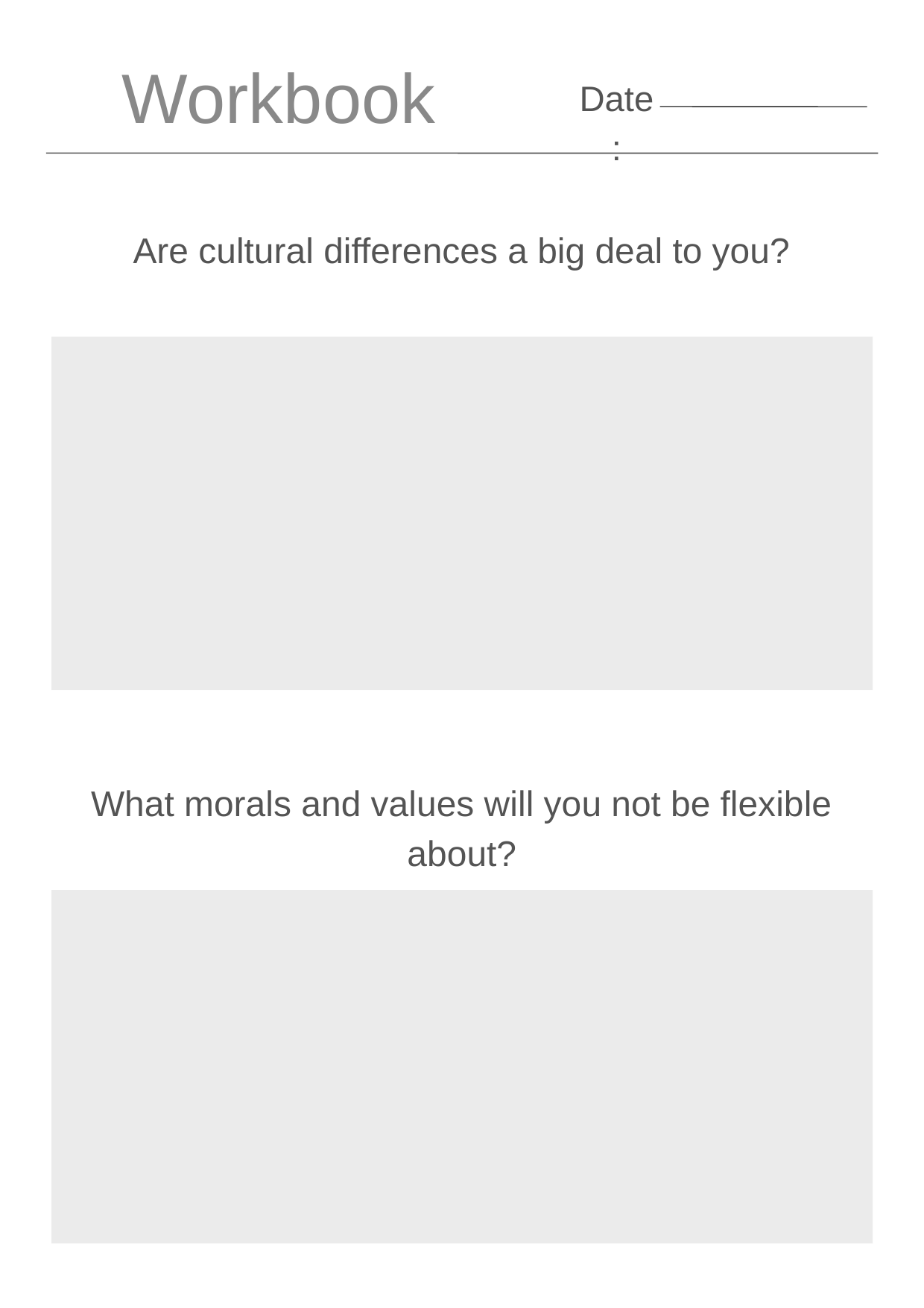

Workbook
Date:

Are cultural differences a big deal to you?

What morals and values will you not be flexible about?